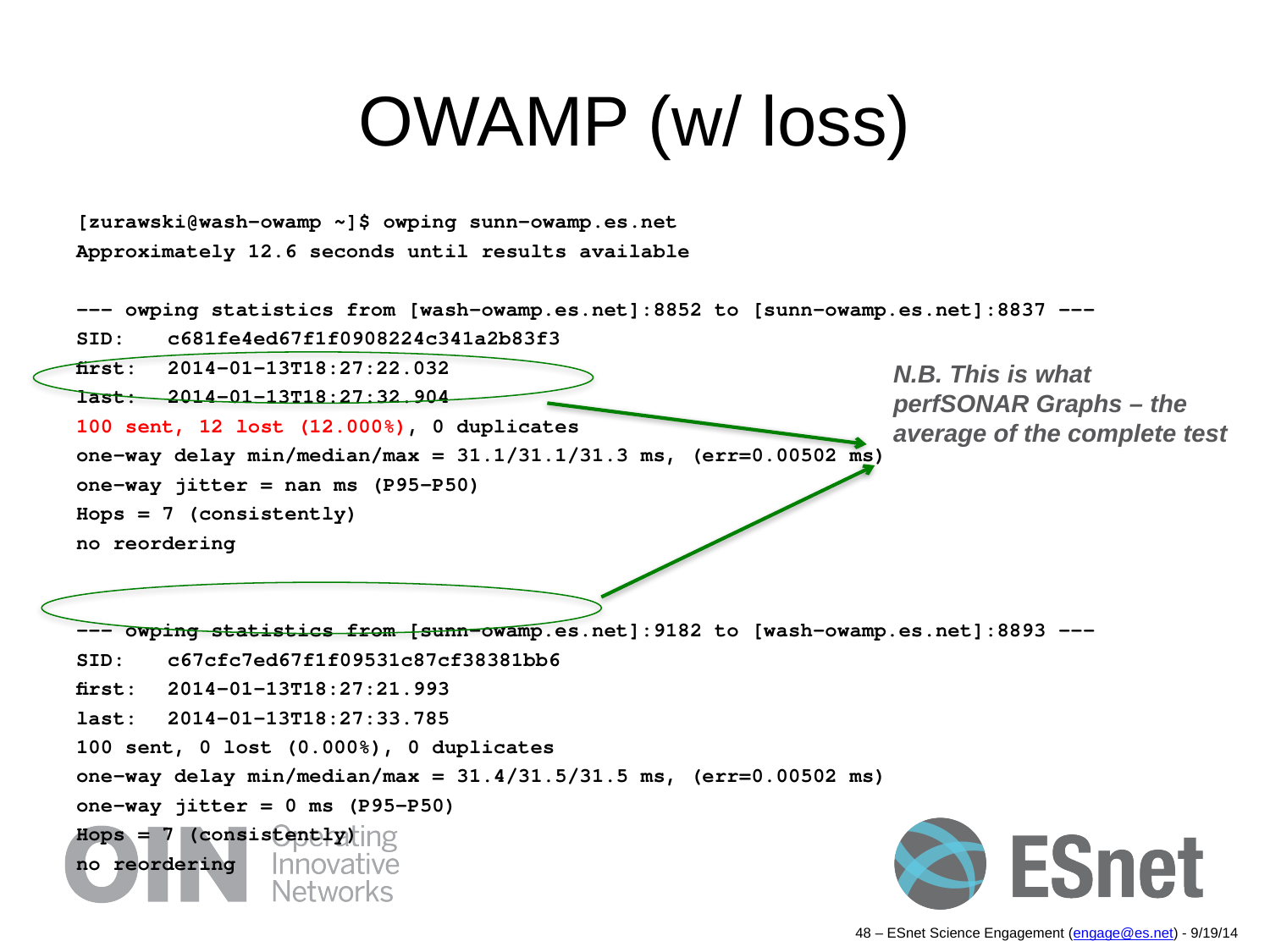

# OWAMP (w/ loss)
[zurawski@wash-owamp ~]$ owping sunn-owamp.es.net
Approximately 12.6 seconds until results available

--- owping statistics from [wash-owamp.es.net]:8852 to [sunn-owamp.es.net]:8837 ---
SID:	c681fe4ed67f1f0908224c341a2b83f3
first:	2014-01-13T18:27:22.032
last:	2014-01-13T18:27:32.904
100 sent, 12 lost (12.000%), 0 duplicates
one-way delay min/median/max = 31.1/31.1/31.3 ms, (err=0.00502 ms)
one-way jitter = nan ms (P95-P50)
Hops = 7 (consistently)
no reordering

--- owping statistics from [sunn-owamp.es.net]:9182 to [wash-owamp.es.net]:8893 ---
SID:	c67cfc7ed67f1f09531c87cf38381bb6
first:	2014-01-13T18:27:21.993
last:	2014-01-13T18:27:33.785
100 sent, 0 lost (0.000%), 0 duplicates
one-way delay min/median/max = 31.4/31.5/31.5 ms, (err=0.00502 ms)
one-way jitter = 0 ms (P95-P50)
Hops = 7 (consistently)
no reordering

	N.B. This is what perfSONAR Graphs – the average of the complete test

48 – ESnet Science Engagement (engage@es.net) - 9/19/14